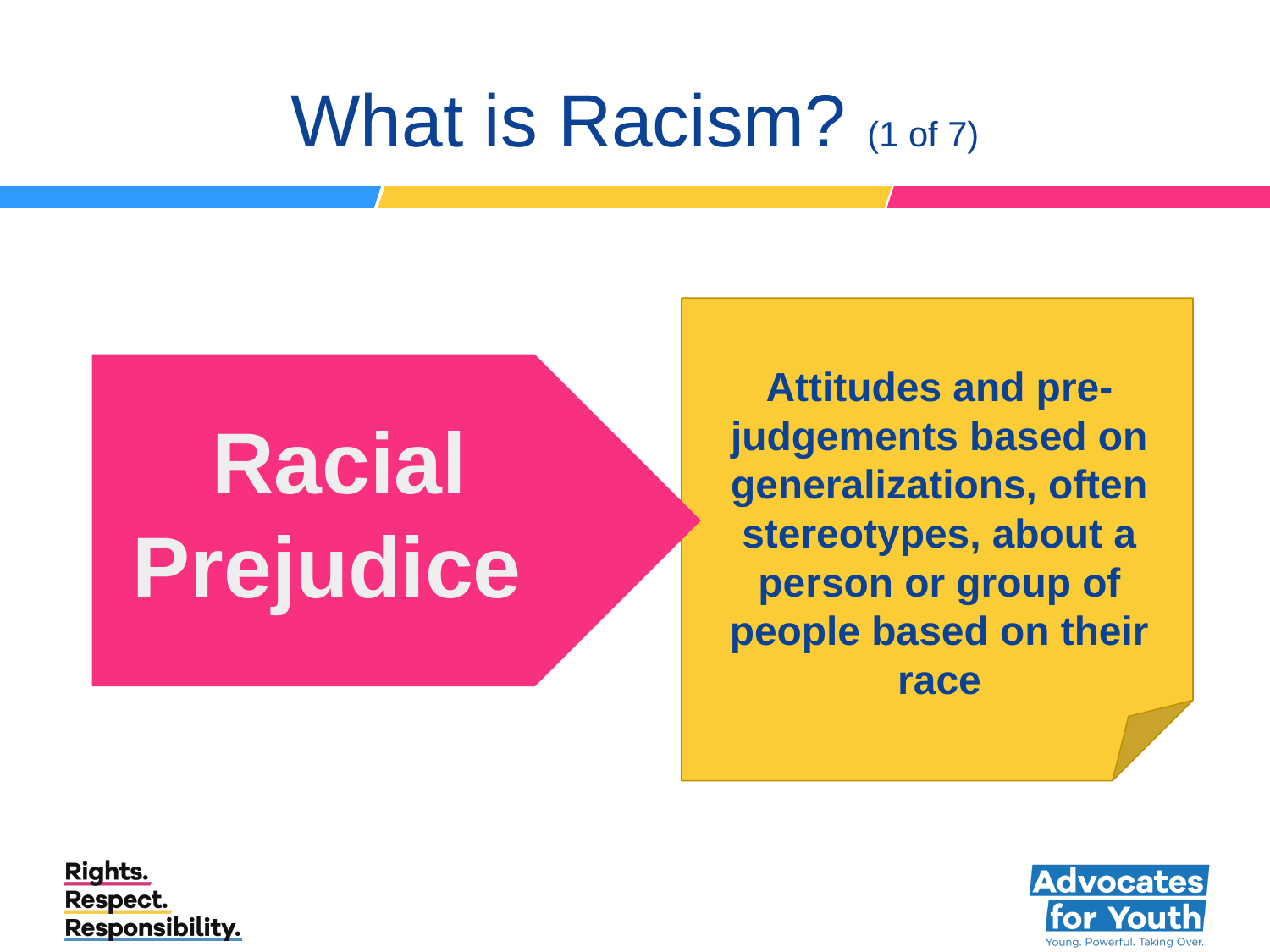

# What is Racism? (1 of 7)

Attitudes and pre-judgements based on generalizations, often stereotypes, about a person or group of people based on their race
Racial Prejudice